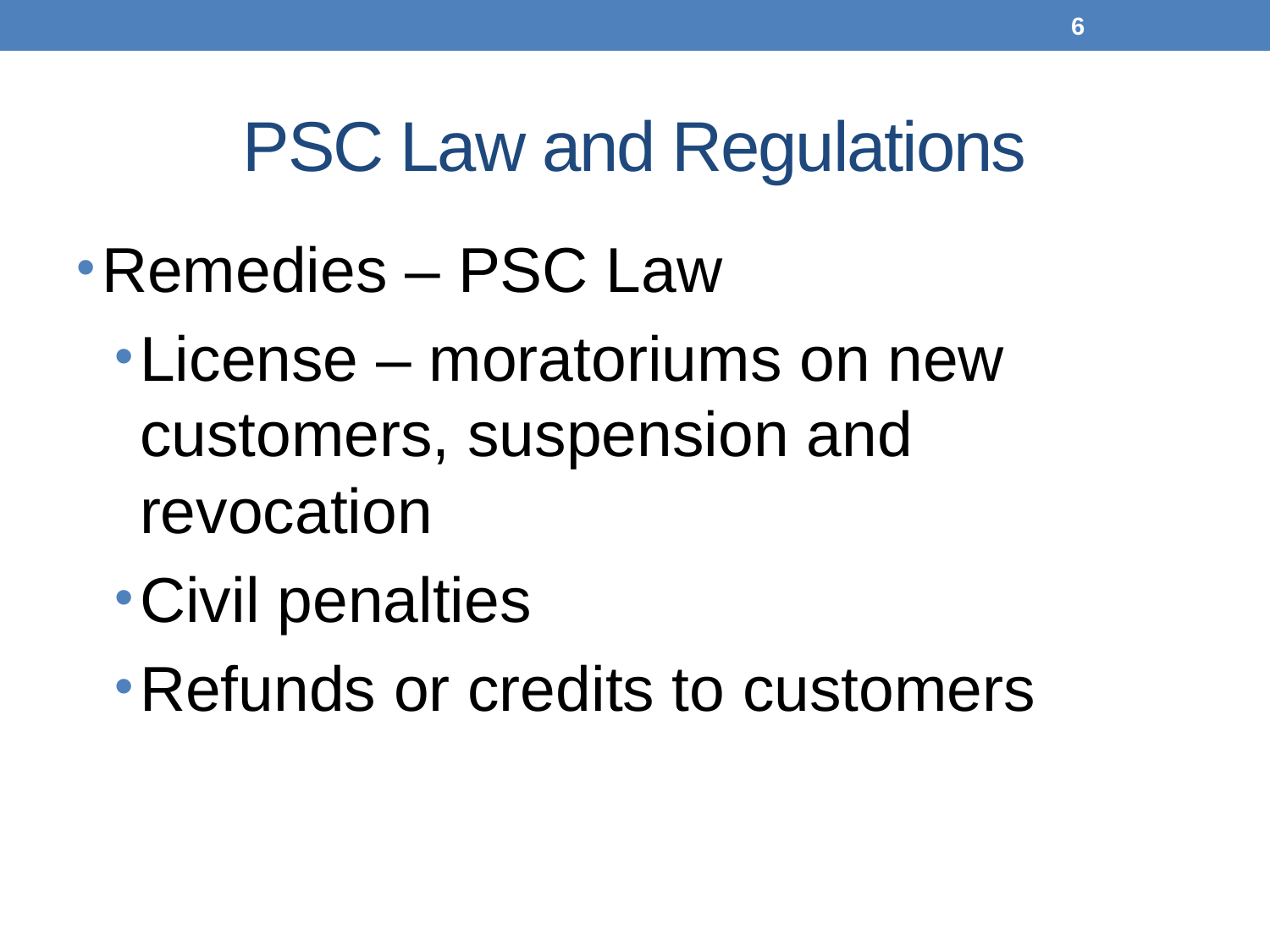

6
# PSC Law and Regulations
Remedies – PSC Law
License – moratoriums on new customers, suspension and revocation
Civil penalties
Refunds or credits to customers